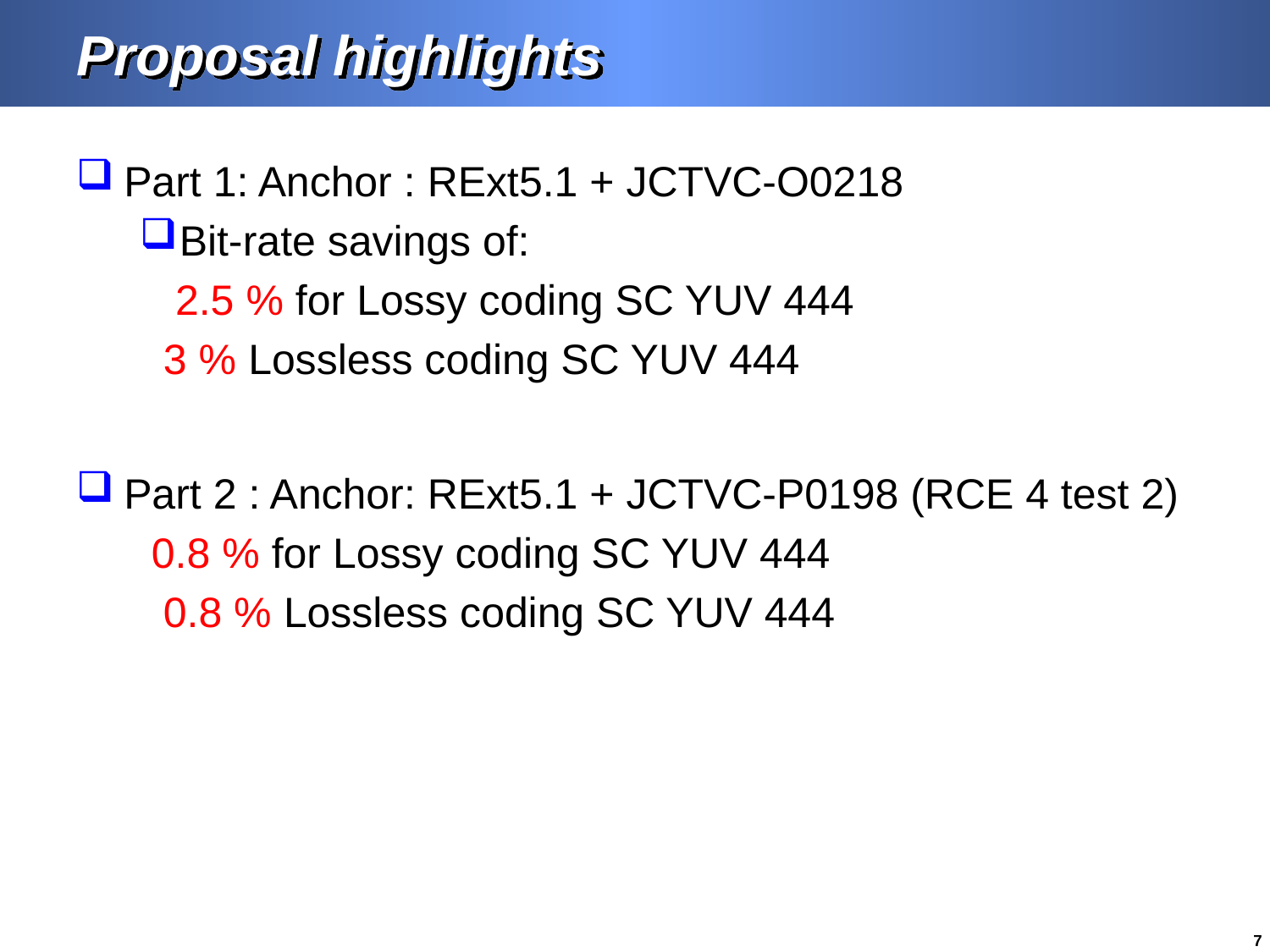

# Proposal highlights
Part 1: Anchor : RExt5.1 + JCTVC-O0218
Bit-rate savings of:
   2.5 % for Lossy coding SC YUV 444
  3 % Lossless coding SC YUV 444

Part 2 : Anchor: RExt5.1 + JCTVC-P0198 (RCE 4 test 2)
 0.8 % for Lossy coding SC YUV 444
  0.8 % Lossless coding SC YUV 444
7